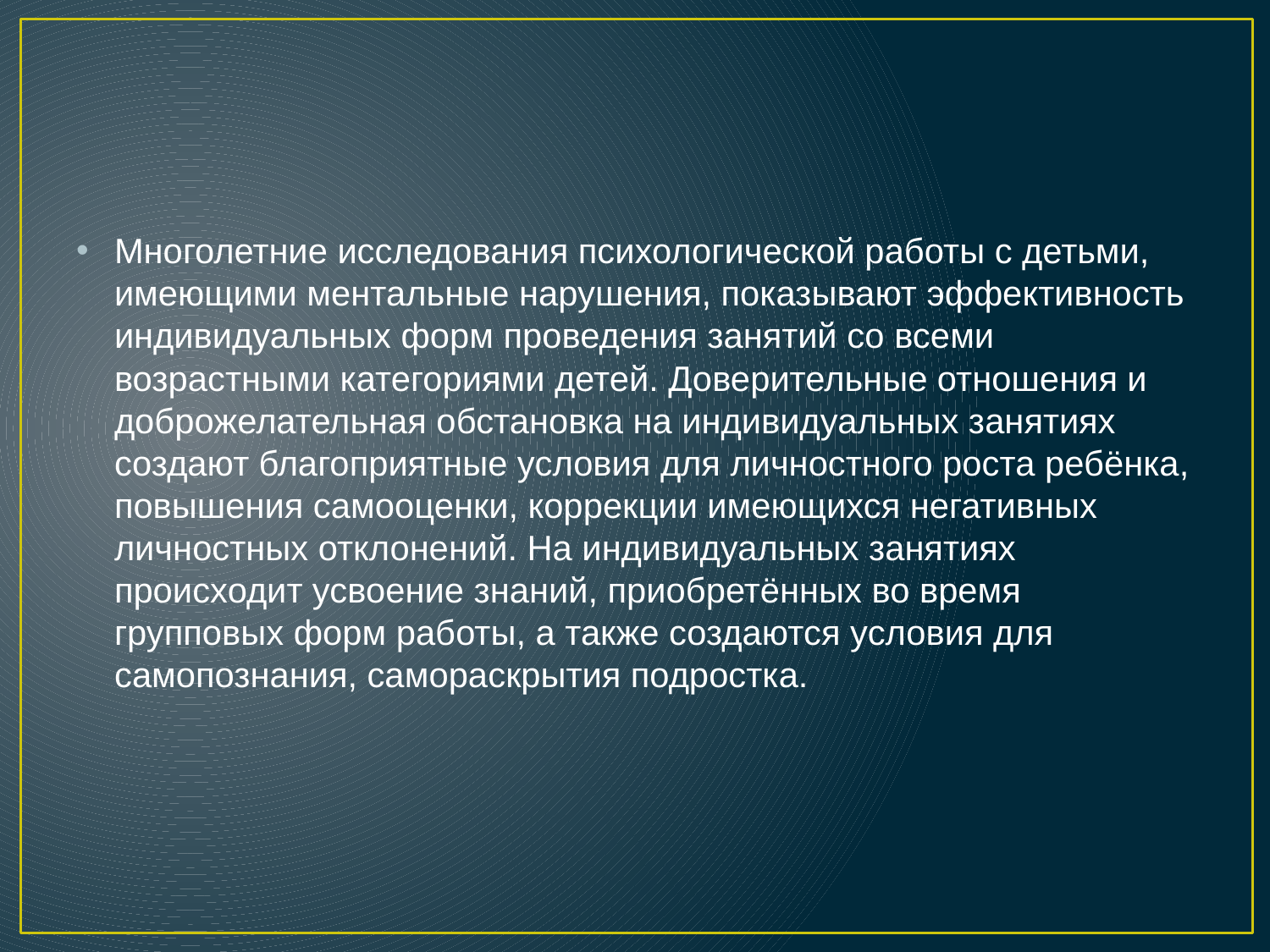

#
Многолетние исследования психологической работы с детьми, имеющими ментальные нарушения, показывают эффективность индивидуальных форм проведения занятий со всеми возрастными категориями детей. Доверительные отношения и доброжелательная обстановка на индивидуальных занятиях создают благоприятные условия для личностного роста ребёнка, повышения самооценки, коррекции имеющихся негативных личностных отклонений. На индивидуальных занятиях происходит усвоение знаний, приобретённых во время групповых форм работы, а также создаются условия для самопознания, самораскрытия подростка.